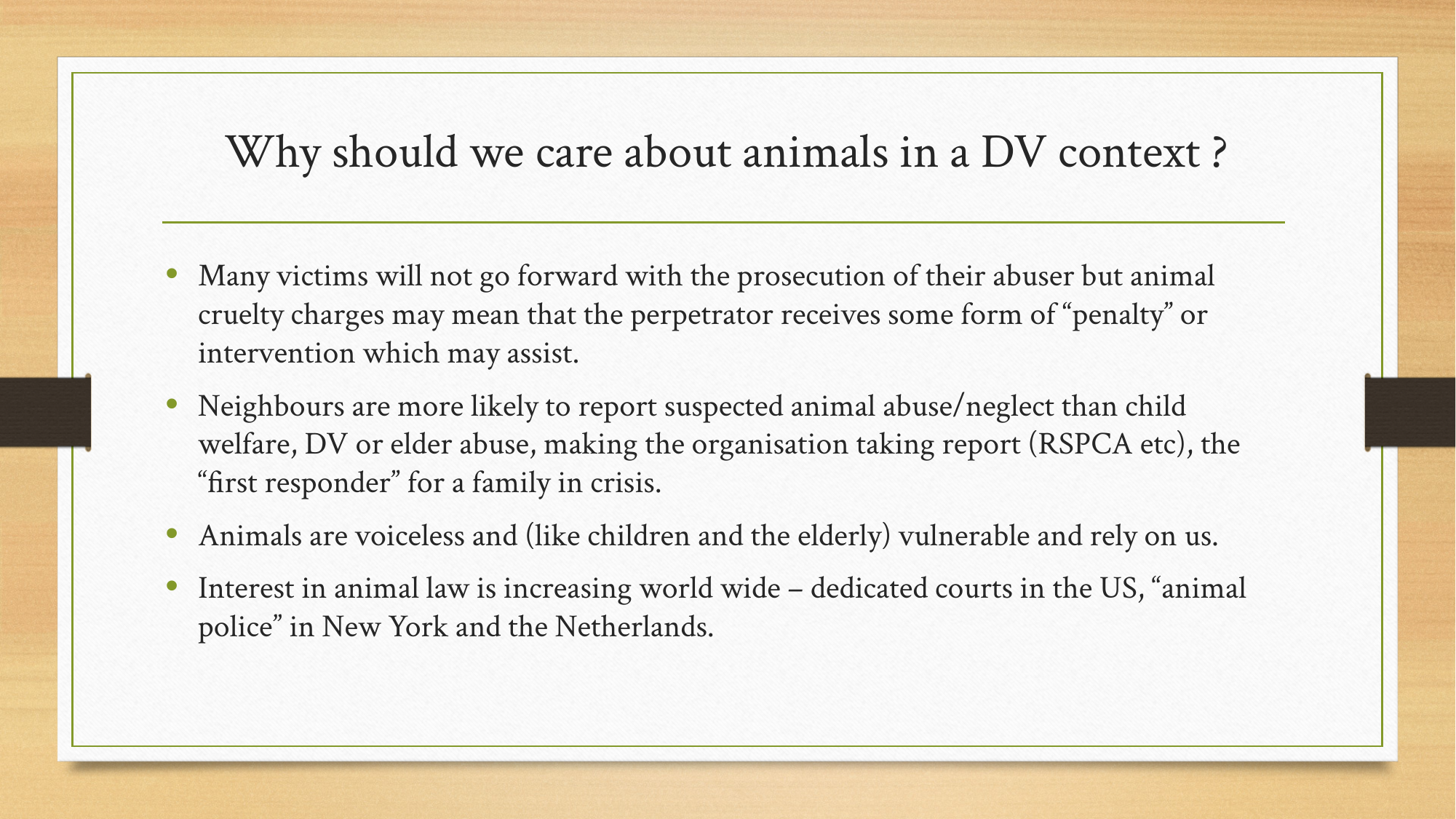

# Why should we care about animals in a DV context ?
Many victims will not go forward with the prosecution of their abuser but animal cruelty charges may mean that the perpetrator receives some form of “penalty” or intervention which may assist.
Neighbours are more likely to report suspected animal abuse/neglect than child welfare, DV or elder abuse, making the organisation taking report (RSPCA etc), the “first responder” for a family in crisis.
Animals are voiceless and (like children and the elderly) vulnerable and rely on us.
Interest in animal law is increasing world wide – dedicated courts in the US, “animal police” in New York and the Netherlands.